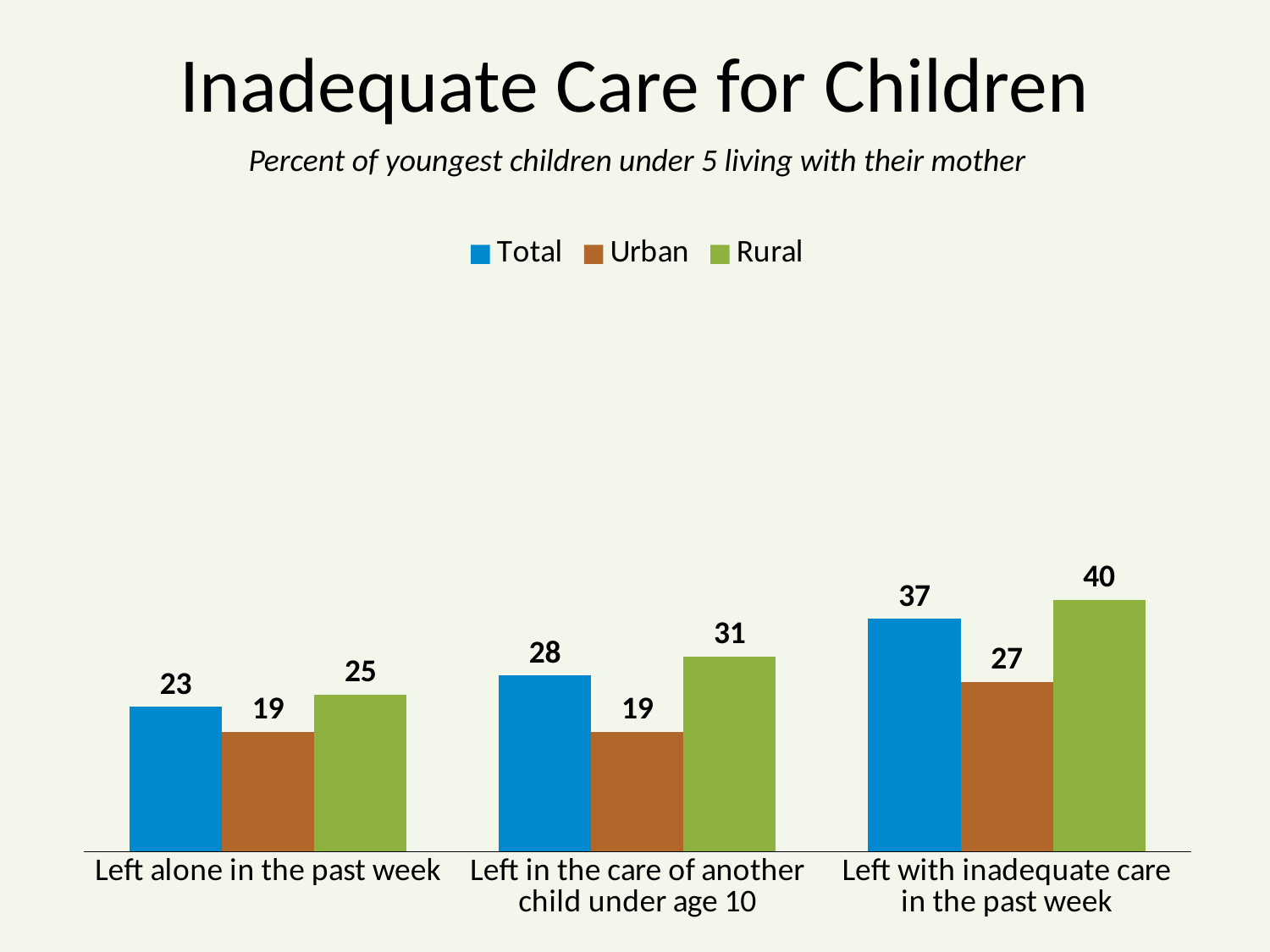

# Inadequate Care for Children
Percent of youngest children under 5 living with their mother

### Chart

| Category | Total | Urban | Rural |
|---|---|---|---|
| Left alone in the past week | 23.0 | 19.0 | 25.0 |
| Left in the care of another child under age 10 | 28.0 | 19.0 | 31.0 |
| Left with inadequate care in the past week | 37.0 | 27.0 | 40.0 |